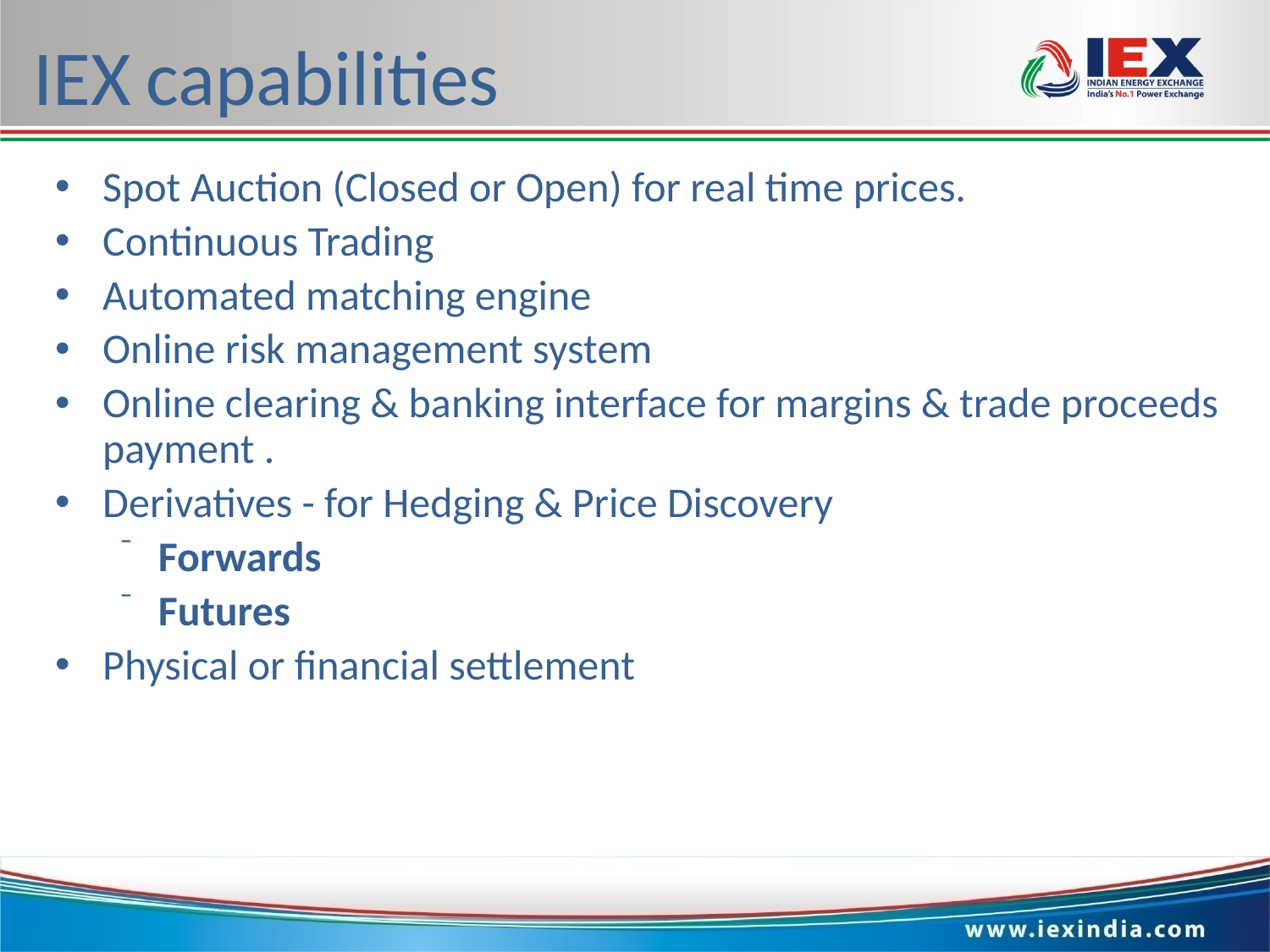

# IEX capabilities
Spot Auction (Closed or Open) for real time prices.
Continuous Trading
Automated matching engine
Online risk management system
Online clearing & banking interface for margins & trade proceeds payment .
Derivatives - for Hedging & Price Discovery
Forwards
Futures
Physical or financial settlement